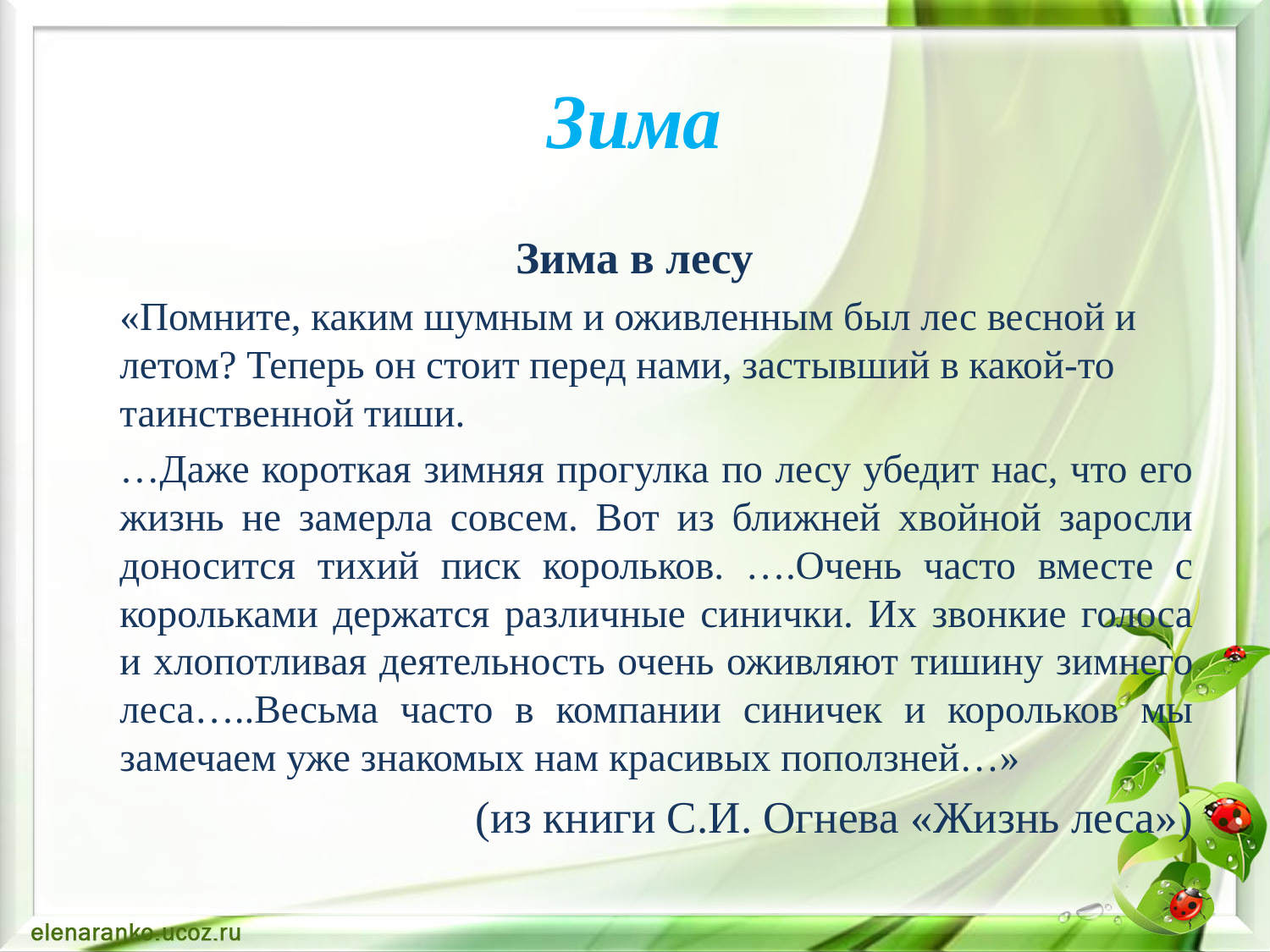

# Зима
Зима в лесу
		«Помните, каким шумным и оживленным был лес весной и летом? Теперь он стоит перед нами, застывший в какой-то таинственной тиши.
	…Даже короткая зимняя прогулка по лесу убедит нас, что его жизнь не замерла совсем. Вот из ближней хвойной заросли доносится тихий писк корольков. ….Очень часто вместе с корольками держатся различные синички. Их звонкие голоса и хлопотливая деятельность очень оживляют тишину зимнего леса…..Весьма часто в компании синичек и корольков мы замечаем уже знакомых нам красивых поползней…»
(из книги С.И. Огнева «Жизнь леса»)